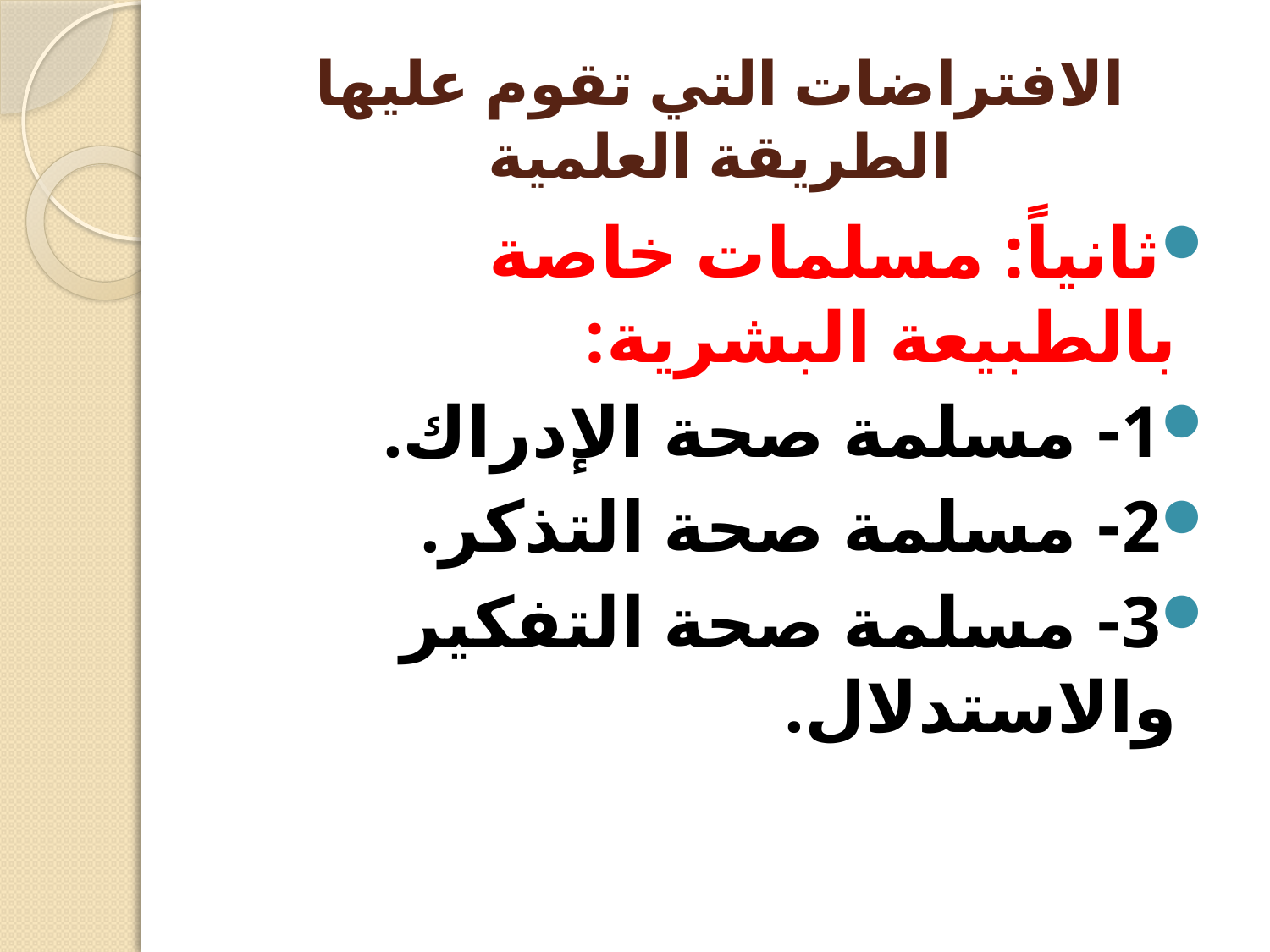

# الافتراضات التي تقوم عليها الطريقة العلمية
ثانياً: مسلمات خاصة بالطبيعة البشرية:
1- مسلمة صحة الإدراك.
2- مسلمة صحة التذكر.
3- مسلمة صحة التفكير والاستدلال.